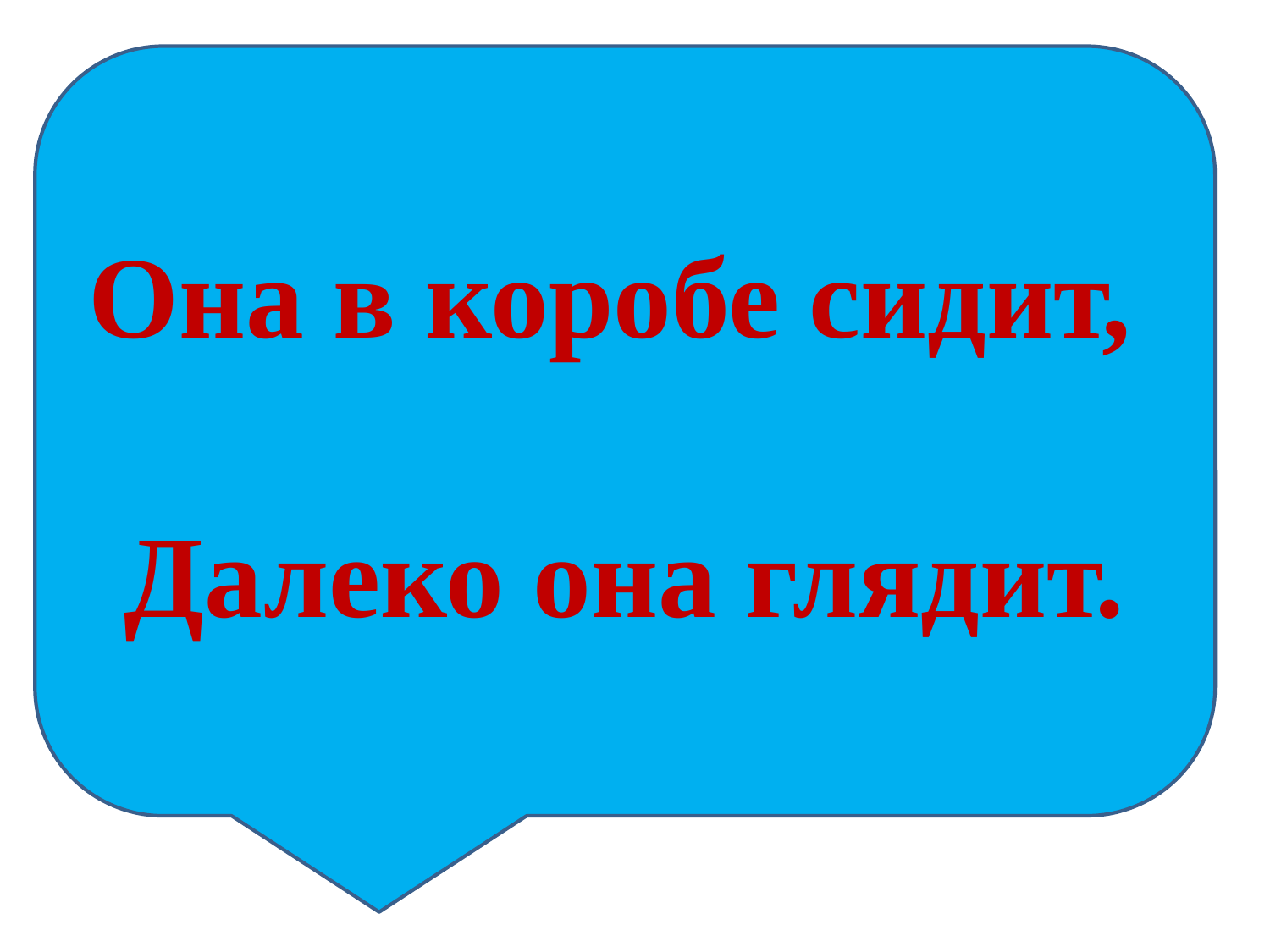

Она в коробе сидит,

Далеко она глядит.